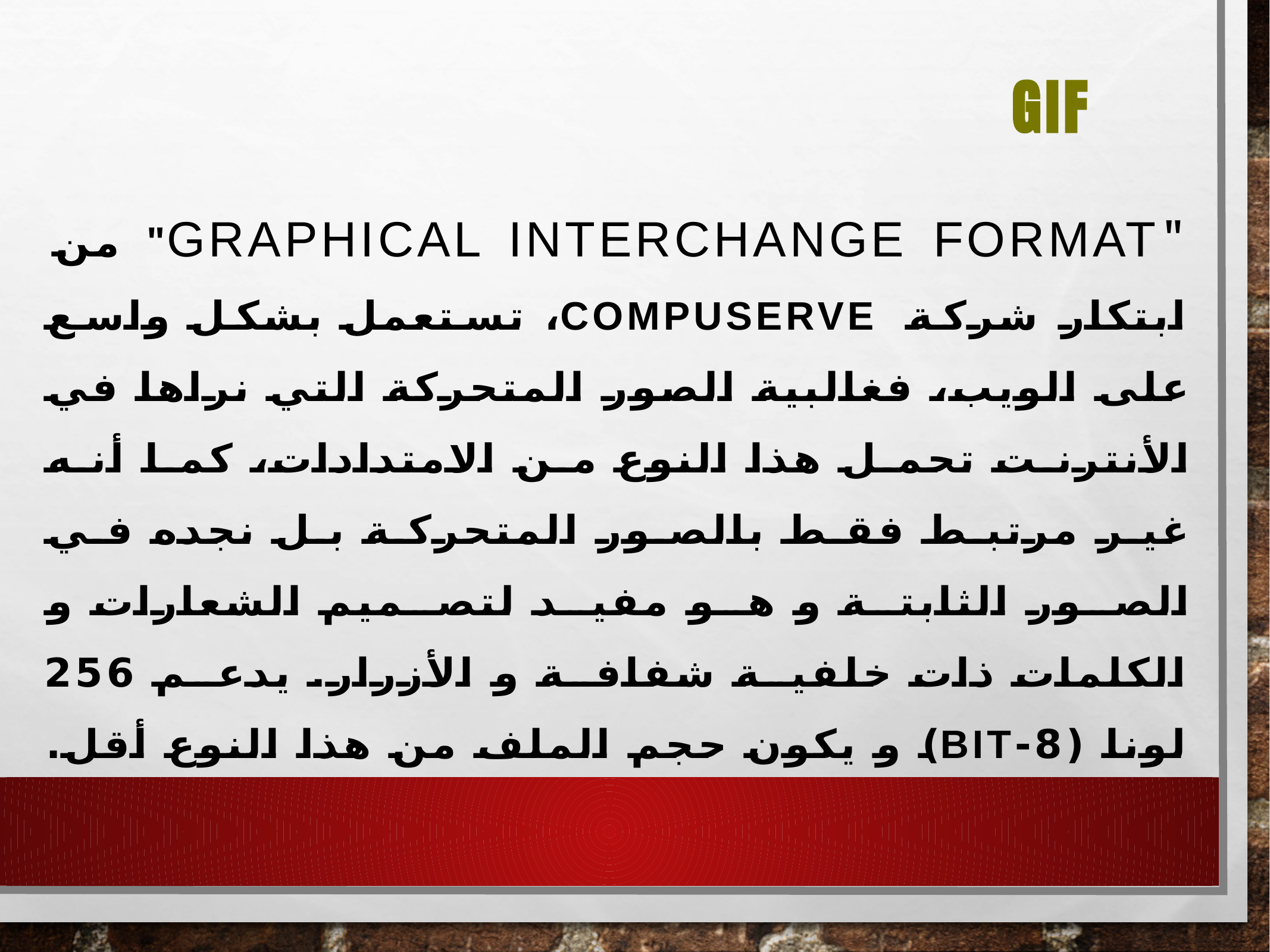

# gif
"Graphical Interchange Format" من ابتكار شركة  CompuServe، تستعمل بشكل واسع على الويب، فغالبية الصور المتحركة التي نراها في الأنترنت تحمل هذا النوع من الامتدادات، كما أنه غير مرتبط فقط بالصور المتحركة بل نجده في الصور الثابتة و هو مفيد لتصميم الشعارات و الكلمات ذات خلفية شفافة و الأزرار. يدعم 256 لونا (8-bit) و يكون حجم الملف من هذا النوع أقل.